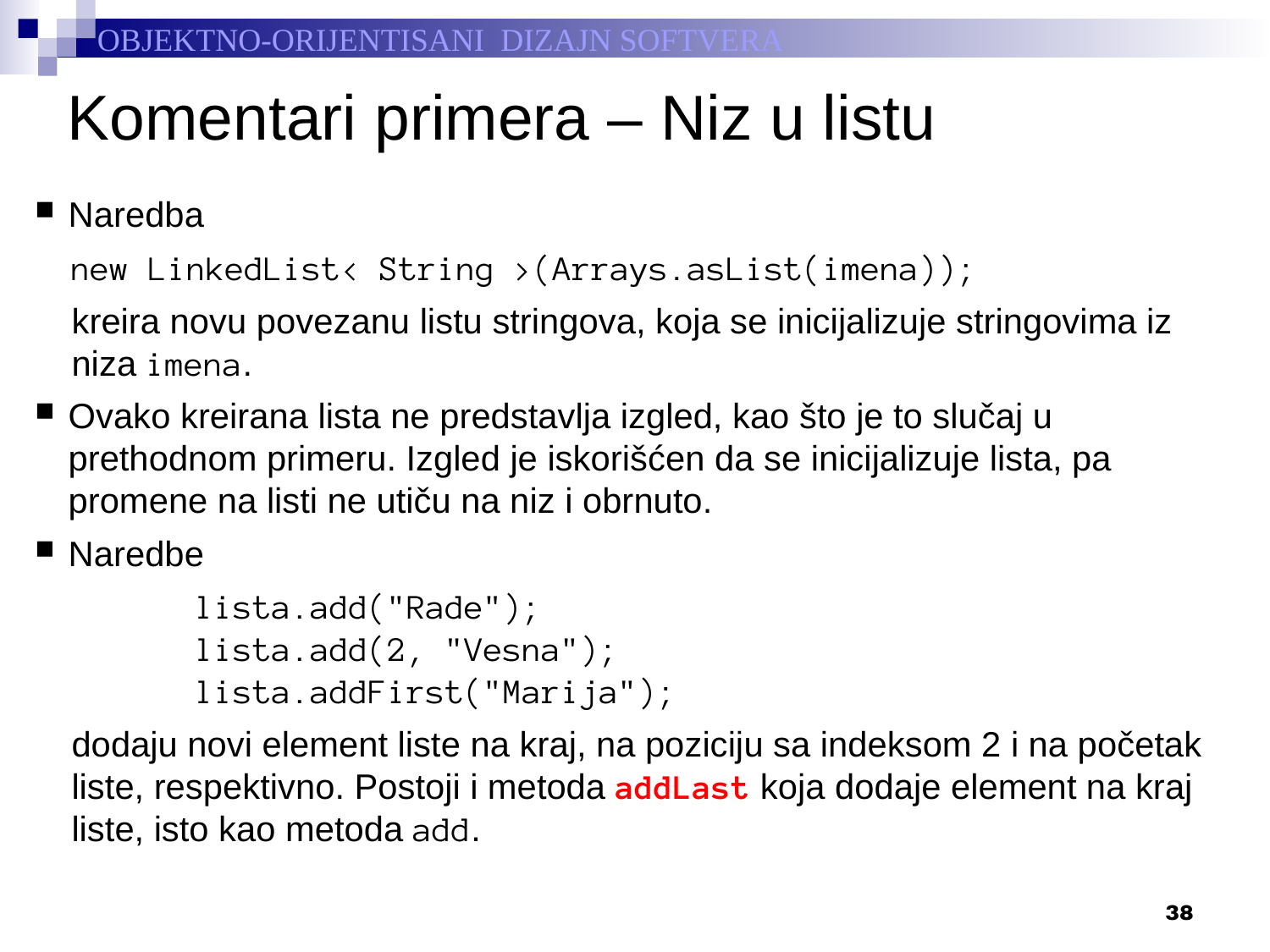

# Komentari primera – Niz u listu
Naredba
new LinkedList< String >(Arrays.asList(imena));
kreira novu povezanu listu stringova, koja se inicijalizuje stringovima iz niza imena.
Ovako kreirana lista ne predstavlja izgled, kao što je to slučaj u prethodnom primeru. Izgled je iskorišćen da se inicijalizuje lista, pa promene na listi ne utiču na niz i obrnuto.
Naredbe
		lista.add("Rade");
		lista.add(2, "Vesna");
		lista.addFirst("Marija");
dodaju novi element liste na kraj, na poziciju sa indeksom 2 i na početak liste, respektivno. Postoji i metoda addLast koja dodaje element na kraj liste, isto kao metoda add.
38